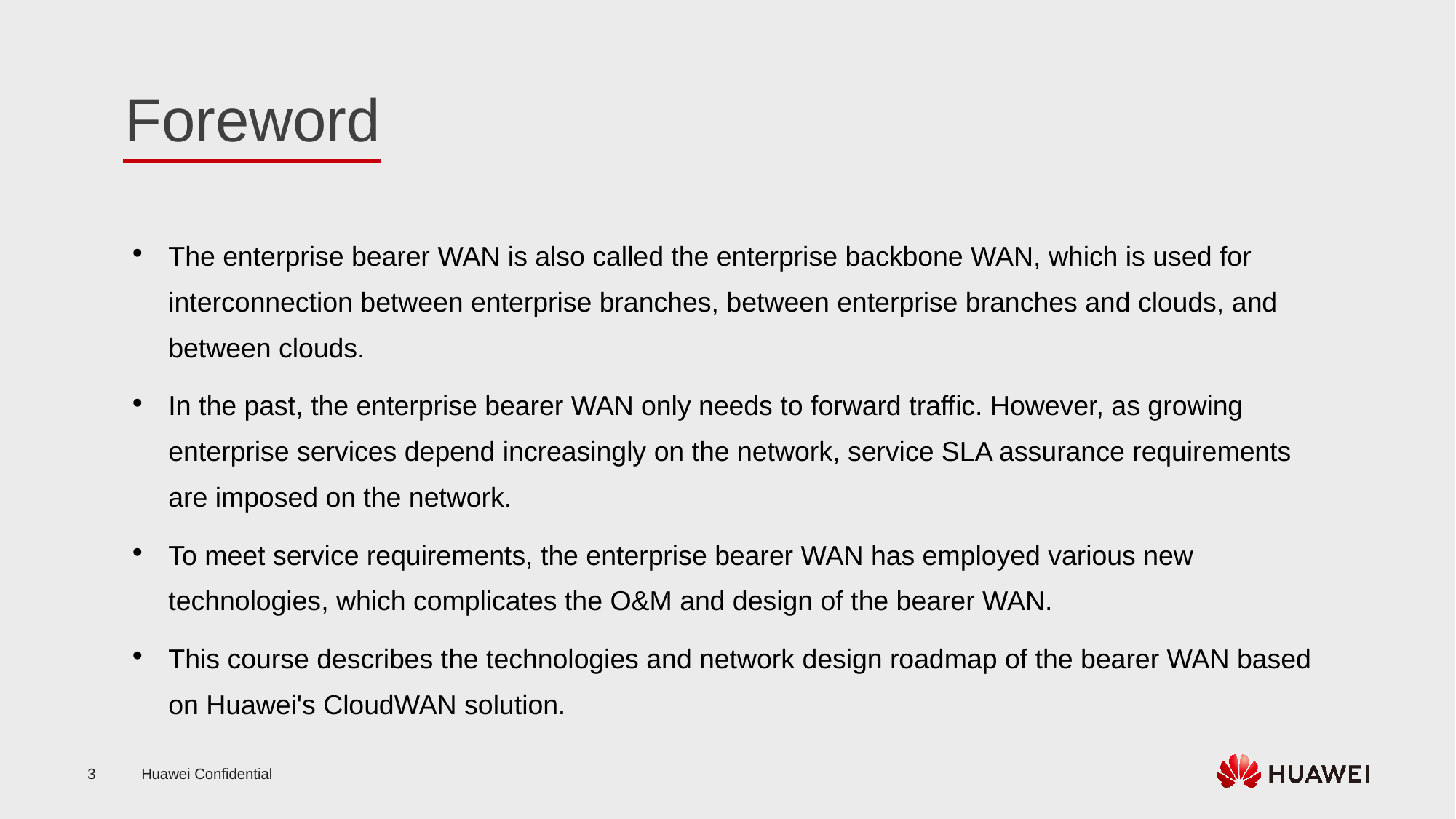

The enterprise bearer WAN is also called the enterprise backbone WAN, which is used for interconnection between enterprise branches, between enterprise branches and clouds, and between clouds.
In the past, the enterprise bearer WAN only needs to forward traffic. However, as growing enterprise services depend increasingly on the network, service SLA assurance requirements are imposed on the network.
To meet service requirements, the enterprise bearer WAN has employed various new technologies, which complicates the O&M and design of the bearer WAN.
This course describes the technologies and network design roadmap of the bearer WAN based on Huawei's CloudWAN solution.